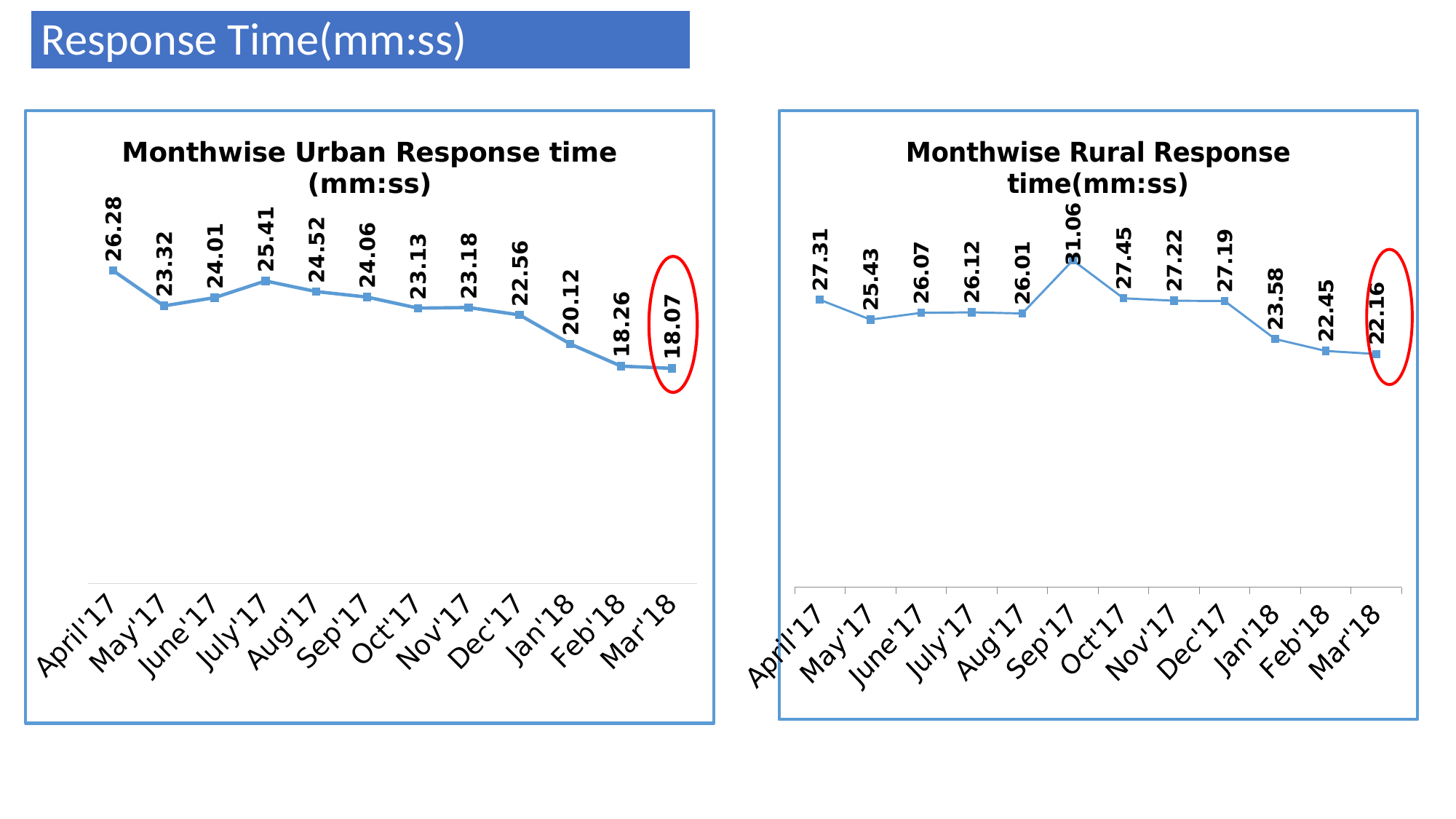

Response Time(mm:ss)

### Chart: Monthwise Rural Response time(mm:ss)

| Category | Monthwise Rural Response time |
|---|---|
| April'17 | 27.31000000000003 |
| May'17 | 25.43 |
| June'17 | 26.07 |
| July'17 | 26.12 |
| Aug'17 | 26.01 |
| Sep'17 | 31.06 |
| Oct'17 | 27.45 |
| Nov'17 | 27.22 |
| Dec'17 | 27.19 |
| Jan'18 | 23.58 |
| Feb'18 | 22.45 |
| Mar'18 | 22.16 |

### Chart: Monthwise Urban Response time (mm:ss)

| Category |  |
|---|---|
| April'17 | 26.279999999999987 |
| May'17 | 23.32 |
| June'17 | 24.01 |
| July'17 | 25.41 |
| Aug'17 | 24.52 |
| Sep'17 | 24.06 |
| Oct'17 | 23.13000000000003 |
| Nov'17 | 23.18 |
| Dec'17 | 22.56 |
| Jan'18 | 20.12 |
| Feb'18 | 18.26 |
| Mar'18 | 18.07 |